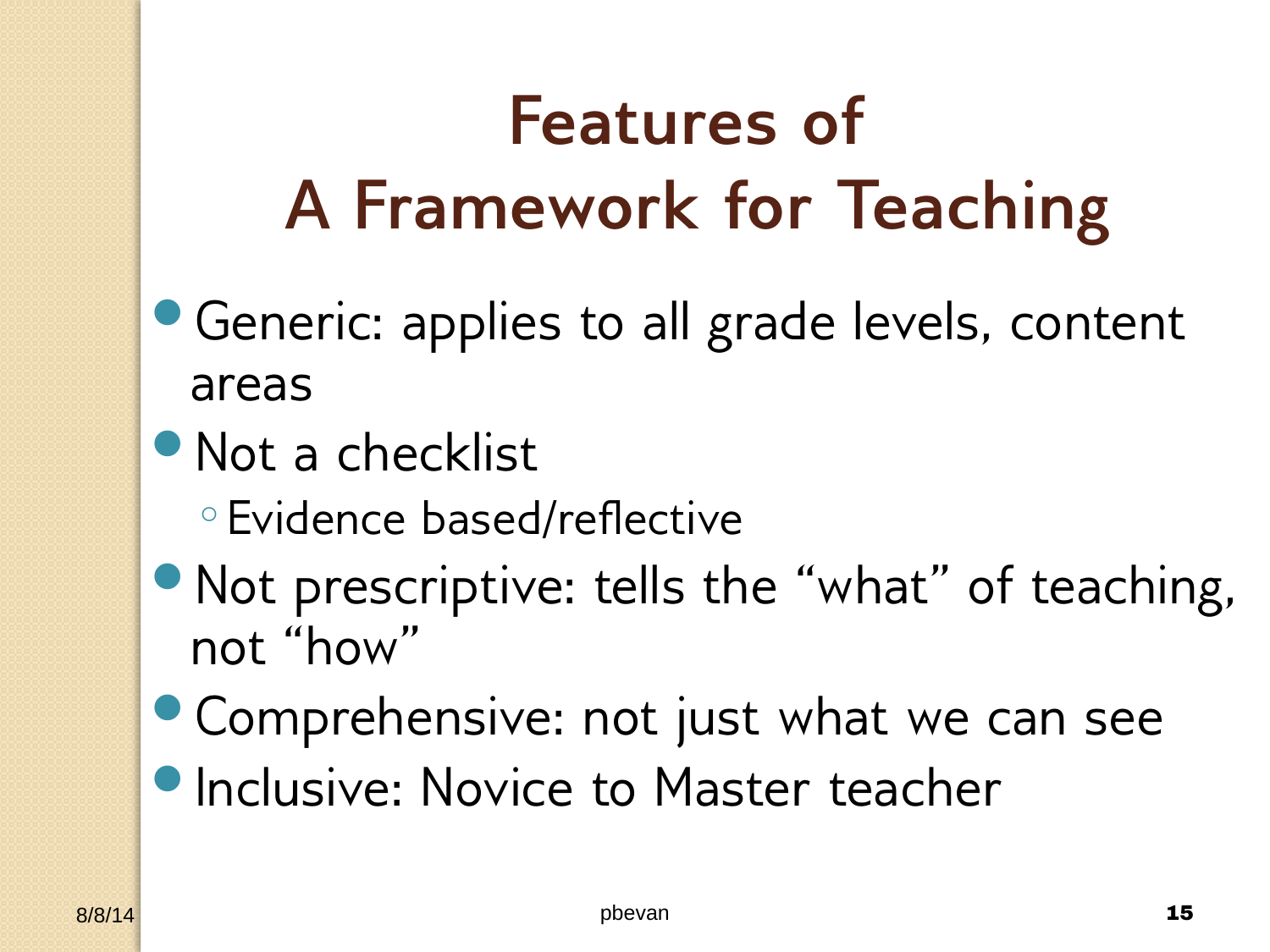

Features of
A Framework for Teaching
Generic: applies to all grade levels, content areas
Not a checklist
Evidence based/reflective
Not prescriptive: tells the “what” of teaching, not “how”
Comprehensive: not just what we can see
Inclusive: Novice to Master teacher

8/8/14
pbevan
15